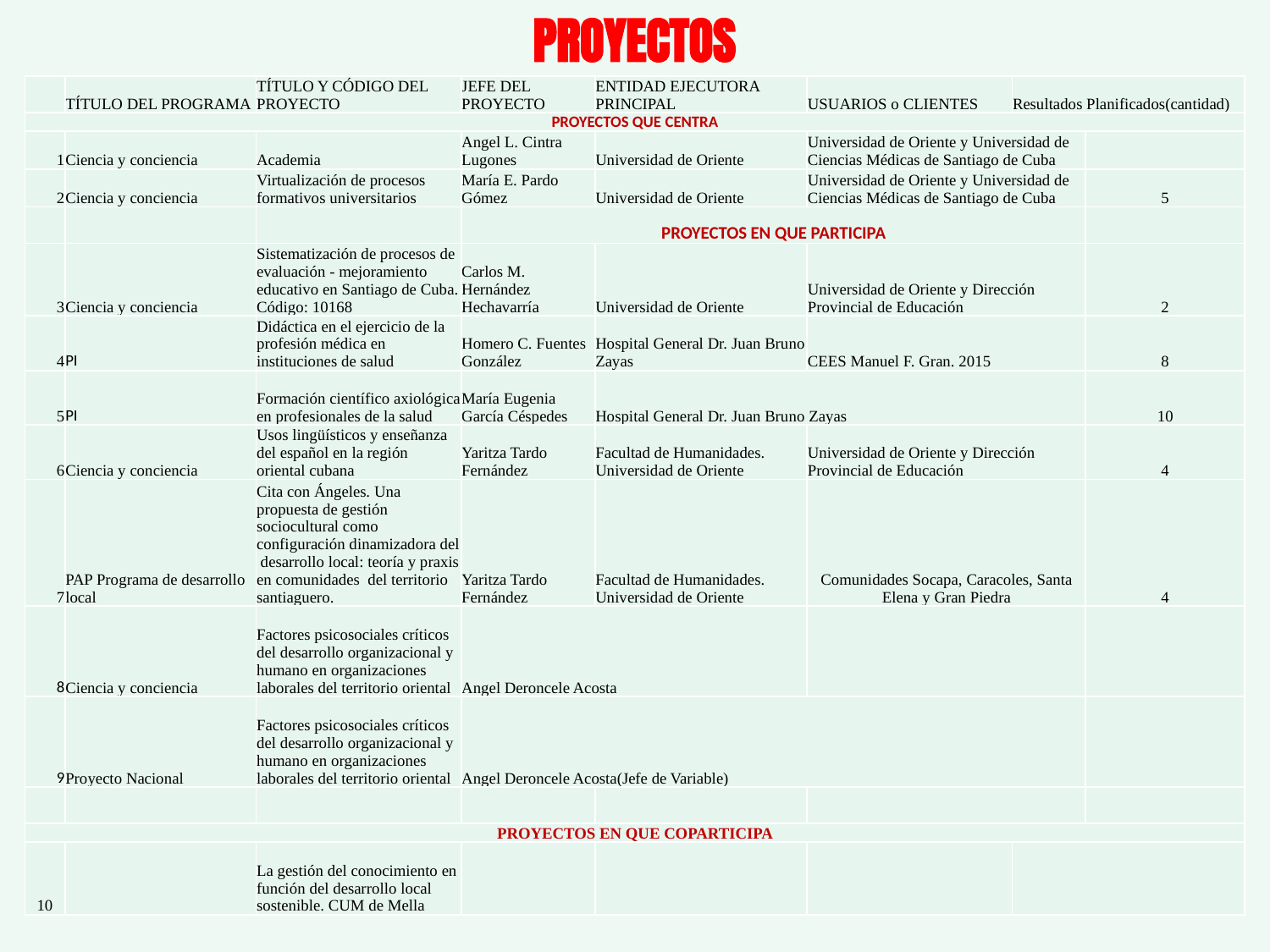

# PROYECTOS
|  | TÍTULO DEL PROGRAMA | TÍTULO Y CÓDIGO DEL PROYECTO | JEFE DEL PROYECTO | ENTIDAD EJECUTORA PRINCIPAL | USUARIOS o CLIENTES | Resultados Planificados(cantidad) |  |
| --- | --- | --- | --- | --- | --- | --- | --- |
| PROYECTOS QUE CENTRA |  |  |  |  |  |  |  |
| 1 | Ciencia y conciencia | Academia | Angel L. Cintra Lugones | Universidad de Oriente | Universidad de Oriente y Universidad de Ciencias Médicas de Santiago de Cuba |  |  |
| 2 | Ciencia y conciencia | Virtualización de procesos formativos universitarios | María E. Pardo Gómez | Universidad de Oriente | Universidad de Oriente y Universidad de Ciencias Médicas de Santiago de Cuba |  | 5 |
|  |  |  | PROYECTOS EN QUE PARTICIPA |  |  |  |  |
| 3 | Ciencia y conciencia | Sistematización de procesos de evaluación - mejoramiento educativo en Santiago de Cuba. Código: 10168 | Carlos M. Hernández Hechavarría | Universidad de Oriente | Universidad de Oriente y Dirección Provincial de Educación |  | 2 |
| 4 | PI | Didáctica en el ejercicio de la profesión médica en instituciones de salud | Homero C. Fuentes González | Hospital General Dr. Juan Bruno Zayas | CEES Manuel F. Gran. 2015 |  | 8 |
| 5 | PI | Formación científico axiológica en profesionales de la salud | María Eugenia García Céspedes | Hospital General Dr. Juan Bruno Zayas |  |  | 10 |
| 6 | Ciencia y conciencia | Usos lingüísticos y enseñanza del español en la región oriental cubana | Yaritza Tardo Fernández | Facultad de Humanidades. Universidad de Oriente | Universidad de Oriente y Dirección Provincial de Educación |  | 4 |
| 7 | PAP Programa de desarrollo local | Cita con Ángeles. Una propuesta de gestión sociocultural como configuración dinamizadora del desarrollo local: teoría y praxis en comunidades del territorio santiaguero. | Yaritza Tardo Fernández | Facultad de Humanidades. Universidad de Oriente | Comunidades Socapa, Caracoles, Santa Elena y Gran Piedra |  | 4 |
| 8 | Ciencia y conciencia | Factores psicosociales críticos del desarrollo organizacional y humano en organizaciones laborales del territorio oriental | Angel Deroncele Acosta |  |  |  |  |
| 9 | Proyecto Nacional | Factores psicosociales críticos del desarrollo organizacional y humano en organizaciones laborales del territorio oriental | Angel Deroncele Acosta(Jefe de Variable) |  |  |  |  |
|  |  |  |  |  |  |  |  |
| PROYECTOS EN QUE COPARTICIPA |  |  |  |  |  |  |  |
| 10 |  | La gestión del conocimiento en función del desarrollo local sostenible. CUM de Mella |  |  |  |  |  |